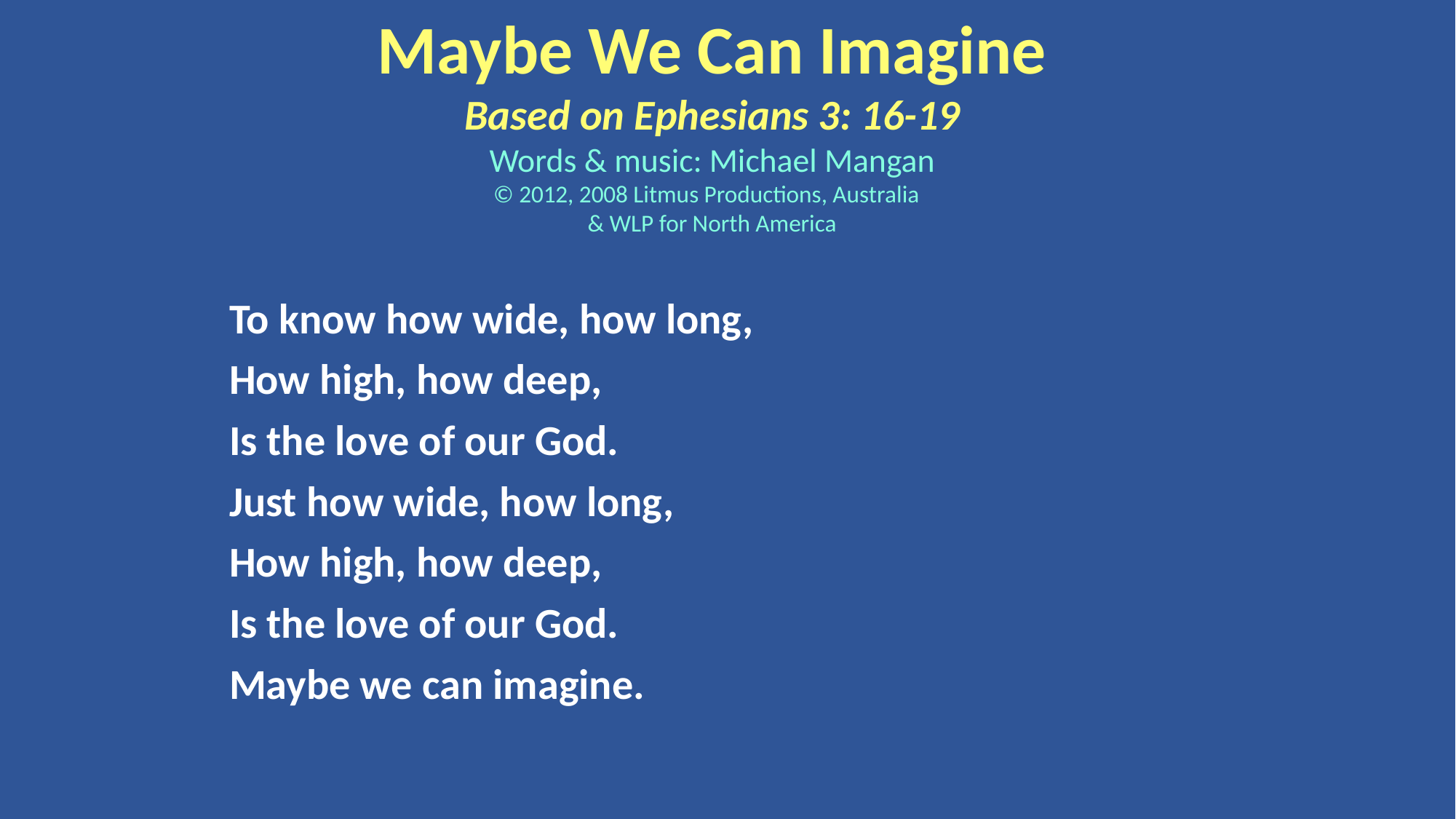

Maybe We Can Imagine
Based on Ephesians 3: 16-19
Words & music: Michael Mangan
© 2012, 2008 Litmus Productions, Australia
& WLP for North America
To know how wide, how long,
How high, how deep,
Is the love of our God.
Just how wide, how long,
How high, how deep,
Is the love of our God.
Maybe we can imagine.